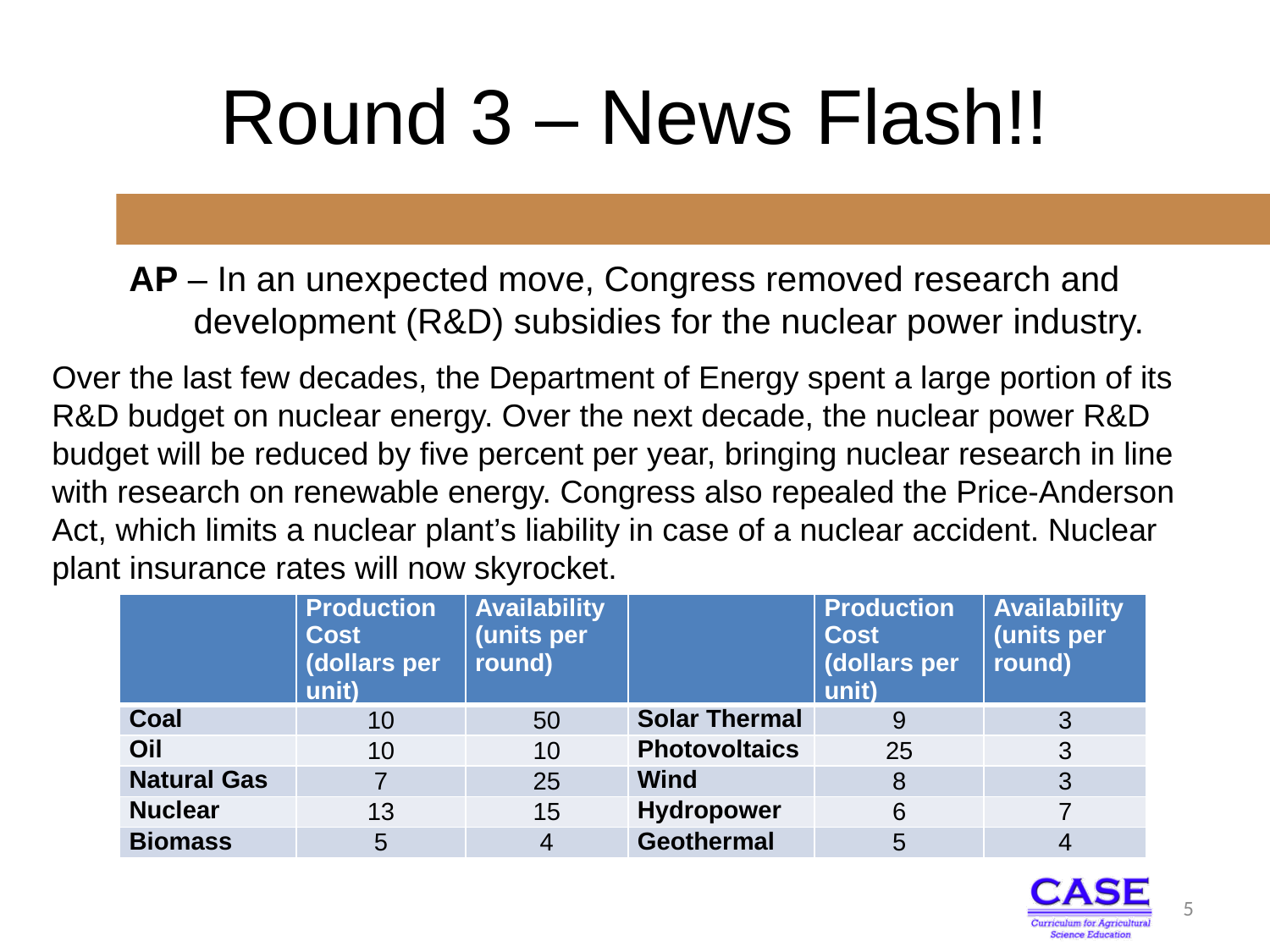

# Round 3 – News Flash!!
AP – In an unexpected move, Congress removed research and development (R&D) subsidies for the nuclear power industry.
Over the last few decades, the Department of Energy spent a large portion of its R&D budget on nuclear energy. Over the next decade, the nuclear power R&D budget will be reduced by five percent per year, bringing nuclear research in line with research on renewable energy. Congress also repealed the Price-Anderson Act, which limits a nuclear plant’s liability in case of a nuclear accident. Nuclear plant insurance rates will now skyrocket.
|  | Production Cost (dollars per unit) | Availability (units per round) |  | Production Cost (dollars per unit) | Availability (units per round) |
| --- | --- | --- | --- | --- | --- |
| Coal | 10 | 50 | Solar Thermal | 9 | 3 |
| Oil | 10 | 10 | Photovoltaics | 25 | 3 |
| Natural Gas | 7 | 25 | Wind | 8 | 3 |
| Nuclear | 13 | 15 | Hydropower | 6 | 7 |
| Biomass | 5 | 4 | Geothermal | 5 | 4 |
5